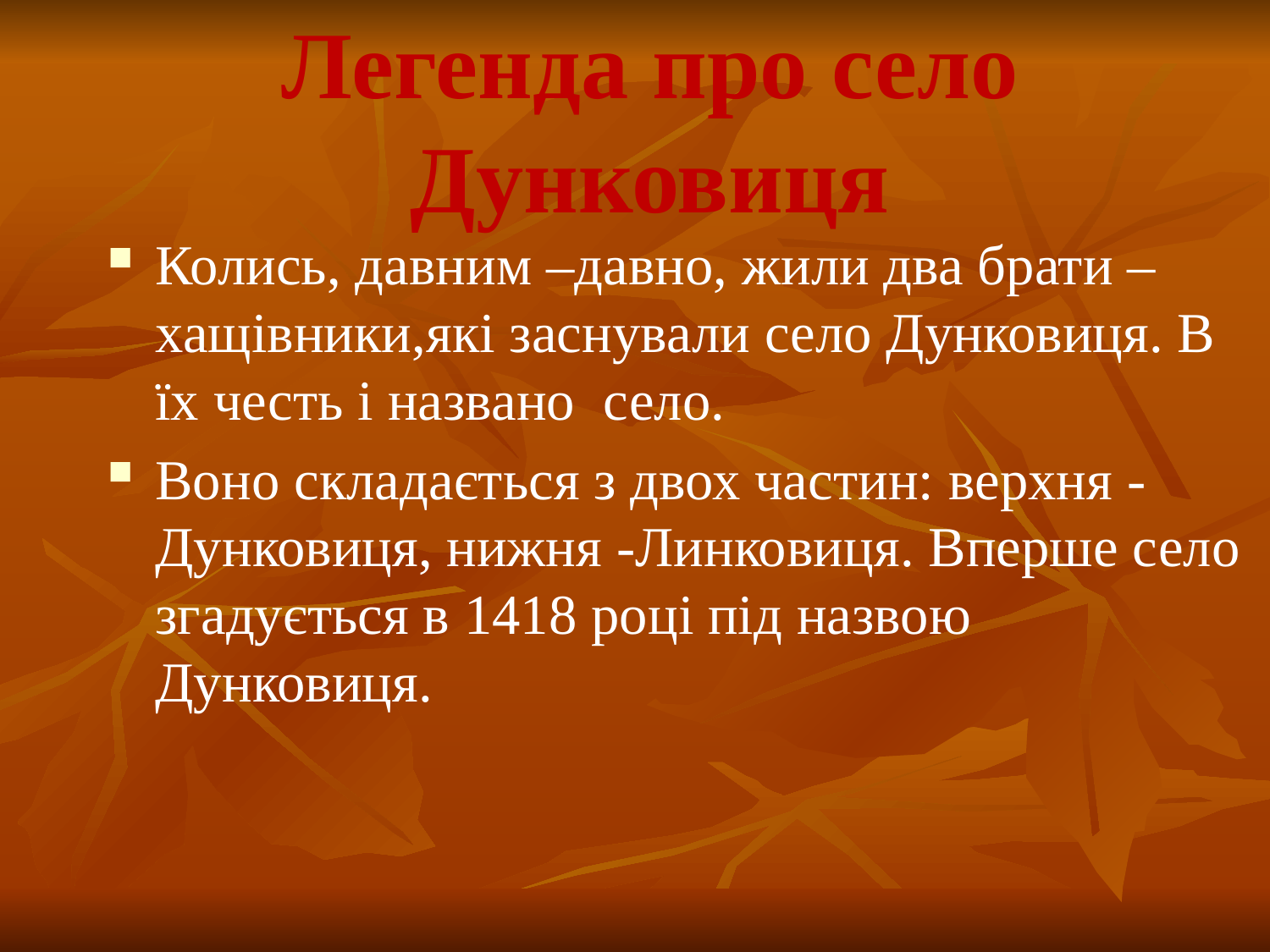

Легенда про село Дунковиця
Колись, давним –давно, жили два брати – хащівники,які заснували село Дунковиця. В їх честь і названо  село.
Воно складається з двох частин: верхня - Дунковиця, нижня -Линковиця. Вперше село згадується в 1418 році під назвою Дунковиця.